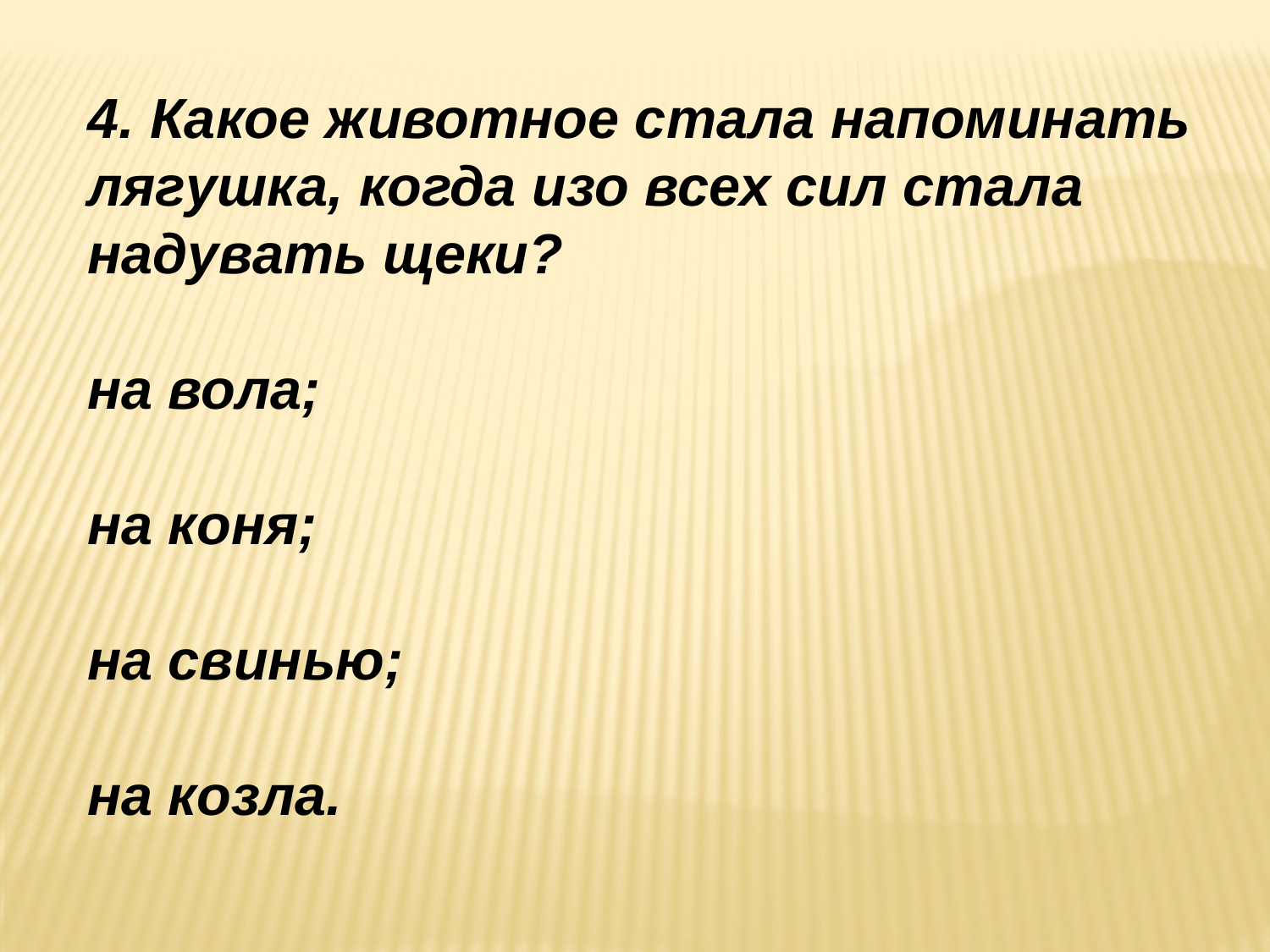

4. Какое животное стала напоминать лягушка, когда изо всех сил стала надувать щеки?

на вола;

на коня;

на свинью;

на козла.